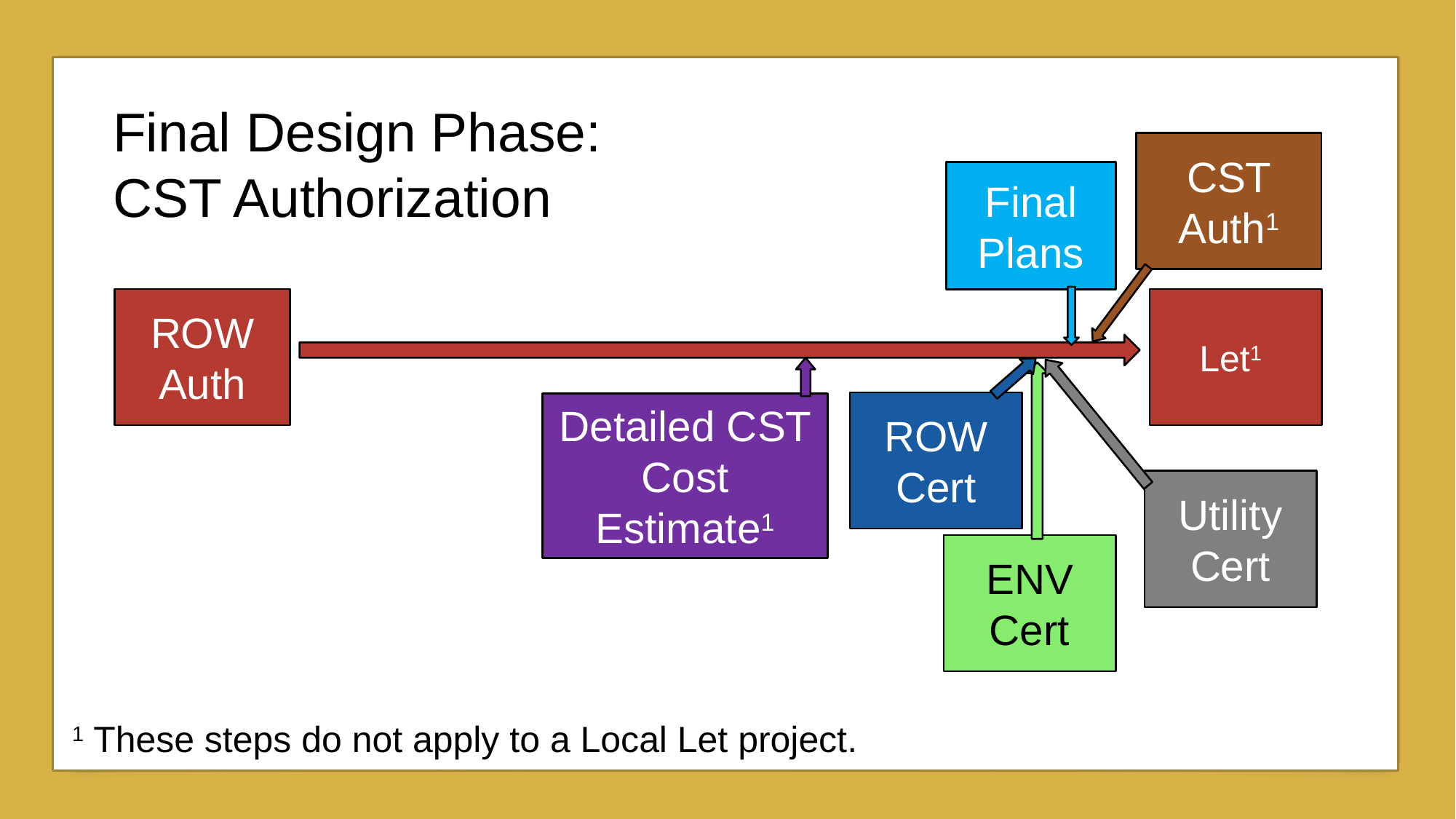

Final Design Phase:
CST Authorization
CST Auth1
Final Plans

ROW Auth
Let1

ROW Cert
Detailed CST Cost Estimate1
Utility Cert
ENV Cert
1 These steps do not apply to a Local Let project.